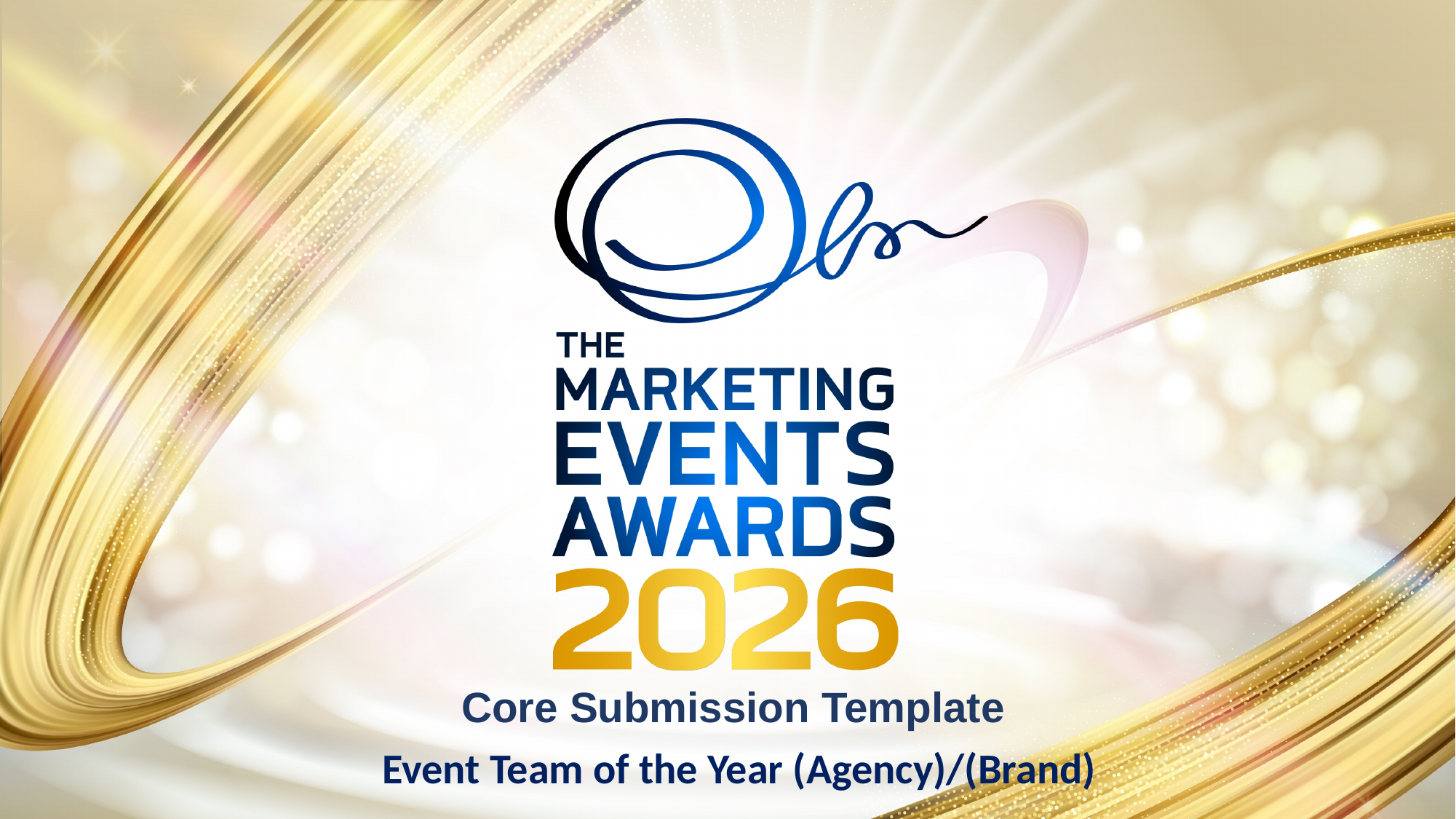

Core Submission Template
Event Team of the Year (Agency)/(Brand)